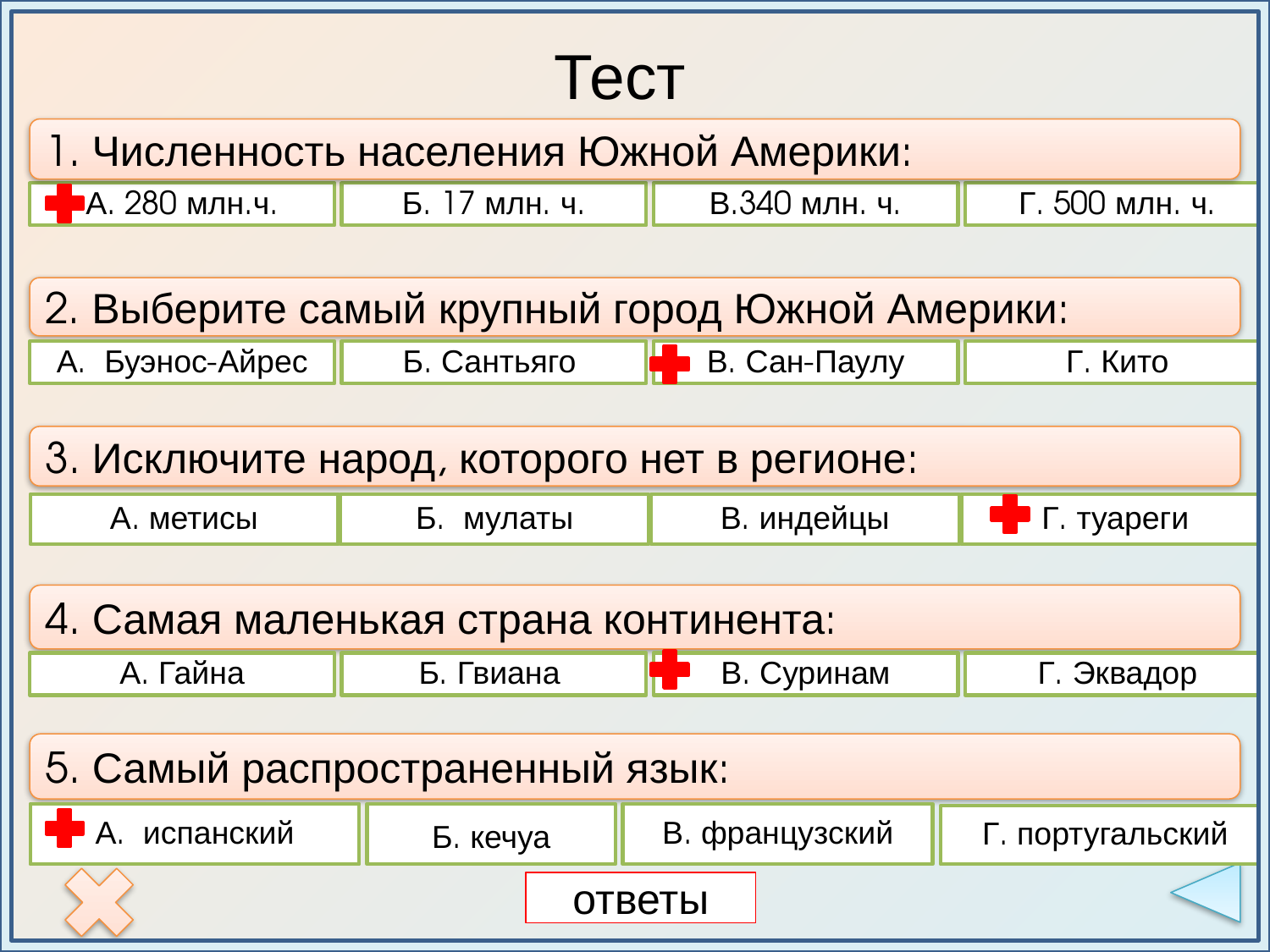

Тест
1. Численность населения Южной Америки:
А. 280 млн.ч.
Б. 17 млн. ч.
В.340 млн. ч.
Г. 500 млн. ч.

2. Выберите самый крупный город Южной Америки:
А.  Буэнос-Айрес
Б. Сантьяго
В. Сан-Паулу
Г. Кито

3. Исключите народ, которого нет в регионе:
А. метисы
Б.  мулаты
В. индейцы
Г. туареги

4. Самая маленькая страна континента:
А. Гайна
Б. Гвиана
В. Суринам
Г. Эквадор

5. Самый распространенный язык:
А.  испанский

Б. кечуа

В. французский
Г. португальский

ответы